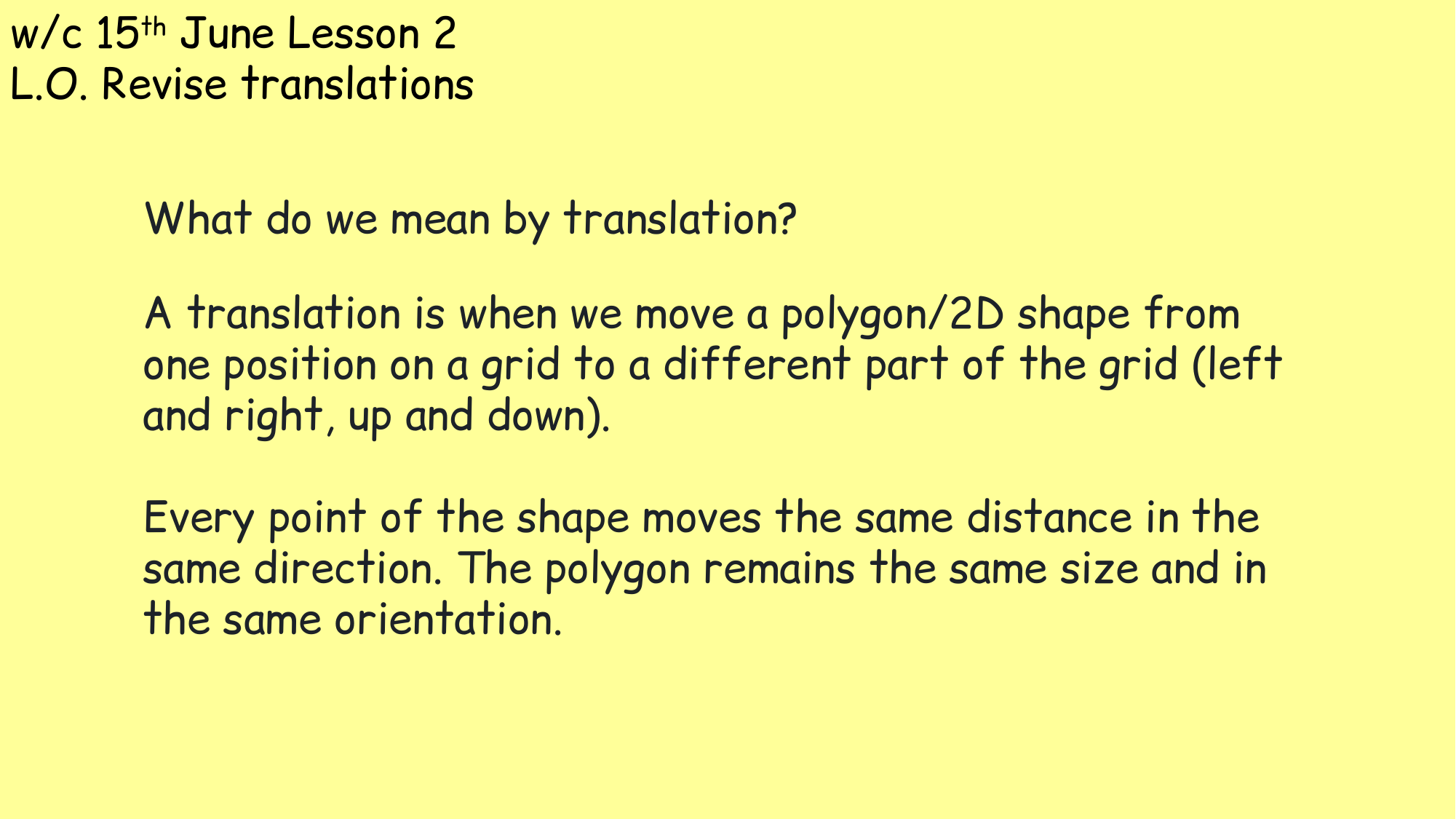

w/c 15th June Lesson 2
L.O. Revise translations
What do we mean by translation?

A translation is when we move a polygon/2D shape from one position on a grid to a different part of the grid (left and right, up and down).

Every point of the shape moves the same distance in the same direction. The polygon remains the same size and in the same orientation.